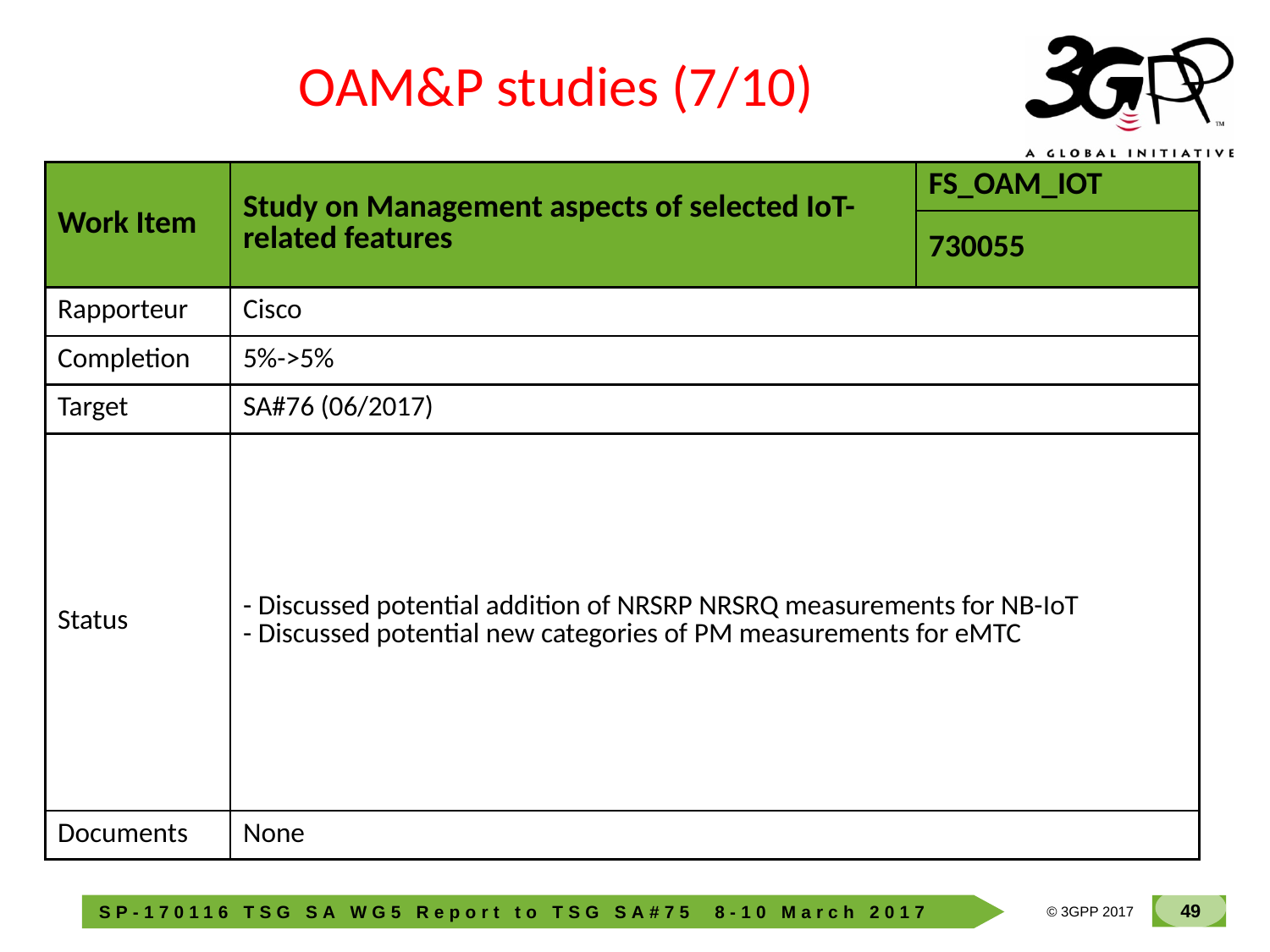

OAM&P studies (7/10)
| Work Item | Study on Management aspects of selected IoT-related features | FS\_OAM\_IOT |
| --- | --- | --- |
|  |  | 730055 |
| Rapporteur | Cisco |  |
| Completion | 5%->5% |  |
| Target | SA#76 (06/2017) |  |
| Status | - Discussed potential addition of NRSRP NRSRQ measurements for NB-IoT - Discussed potential new categories of PM measurements for eMTC |  |
| Documents | None |  |